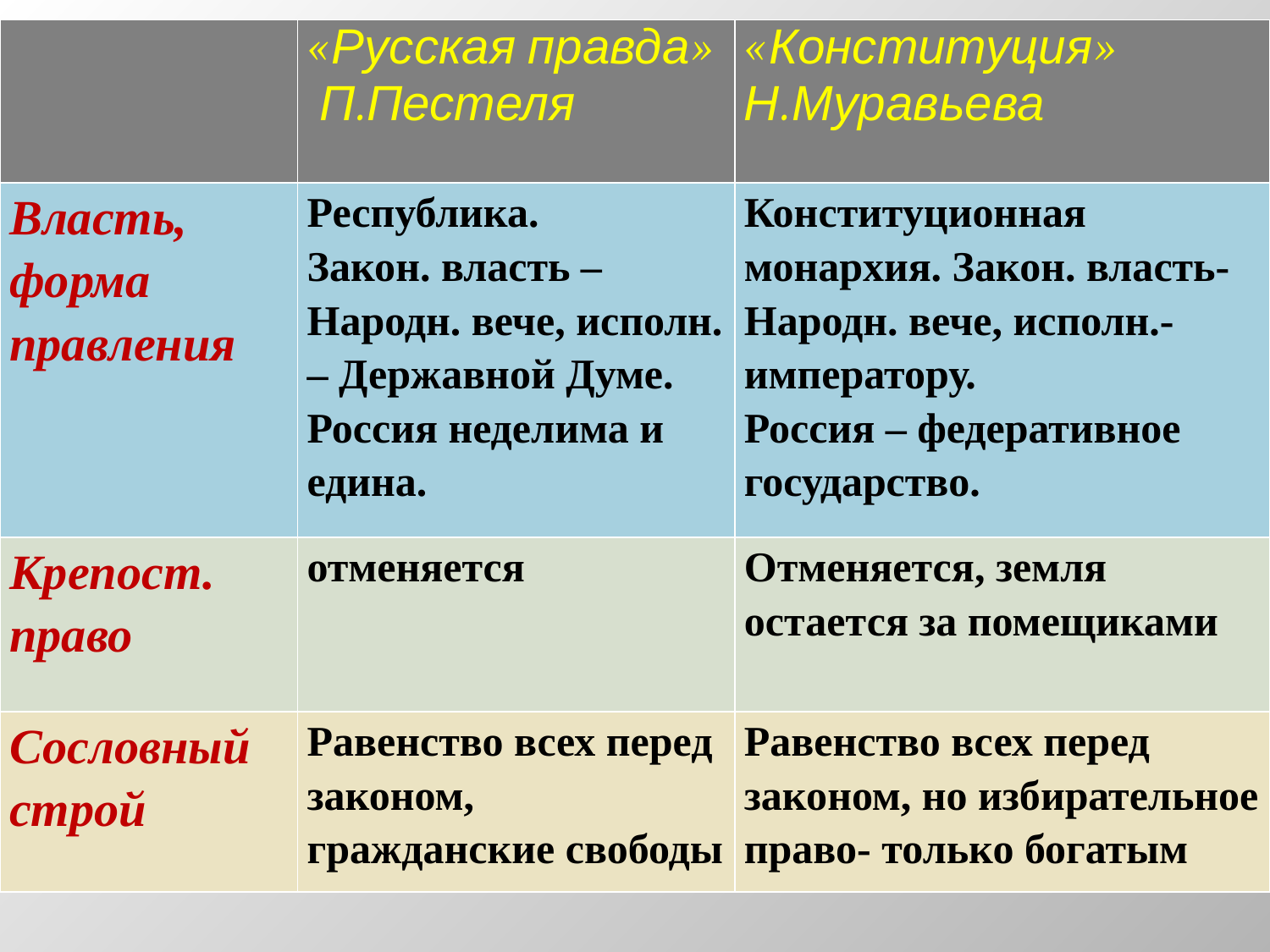

|  | «Русская правда» П.Пестеля | «Конституция» Н.Муравьева |
| --- | --- | --- |
| Власть, форма правления | Республика. Закон. власть – Народн. вече, исполн. – Державной Думе. Россия неделима и едина. | Конституционная монархия. Закон. власть- Народн. вече, исполн.- императору. Россия – федеративное государство. |
| Крепост. право | отменяется | Отменяется, земля остается за помещиками |
| Сословный строй | Равенство всех перед законом, гражданские свободы | Равенство всех перед законом, но избирательное право- только богатым |
Г.Лангепас. ХМАО .Урунова Н.М.